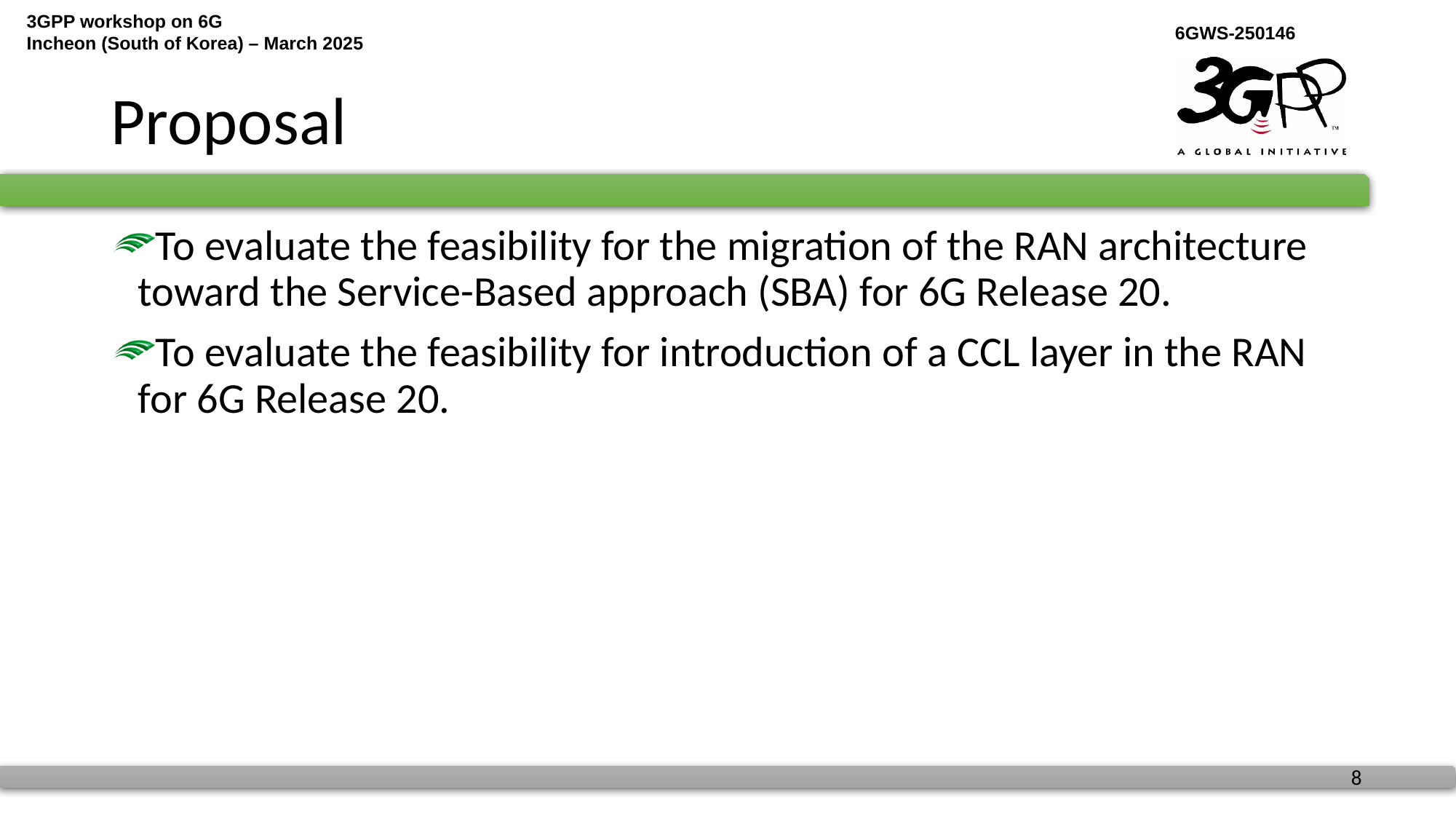

# Proposal
To evaluate the feasibility for the migration of the RAN architecture toward the Service-Based approach (SBA) for 6G Release 20.
To evaluate the feasibility for introduction of a CCL layer in the RAN for 6G Release 20.